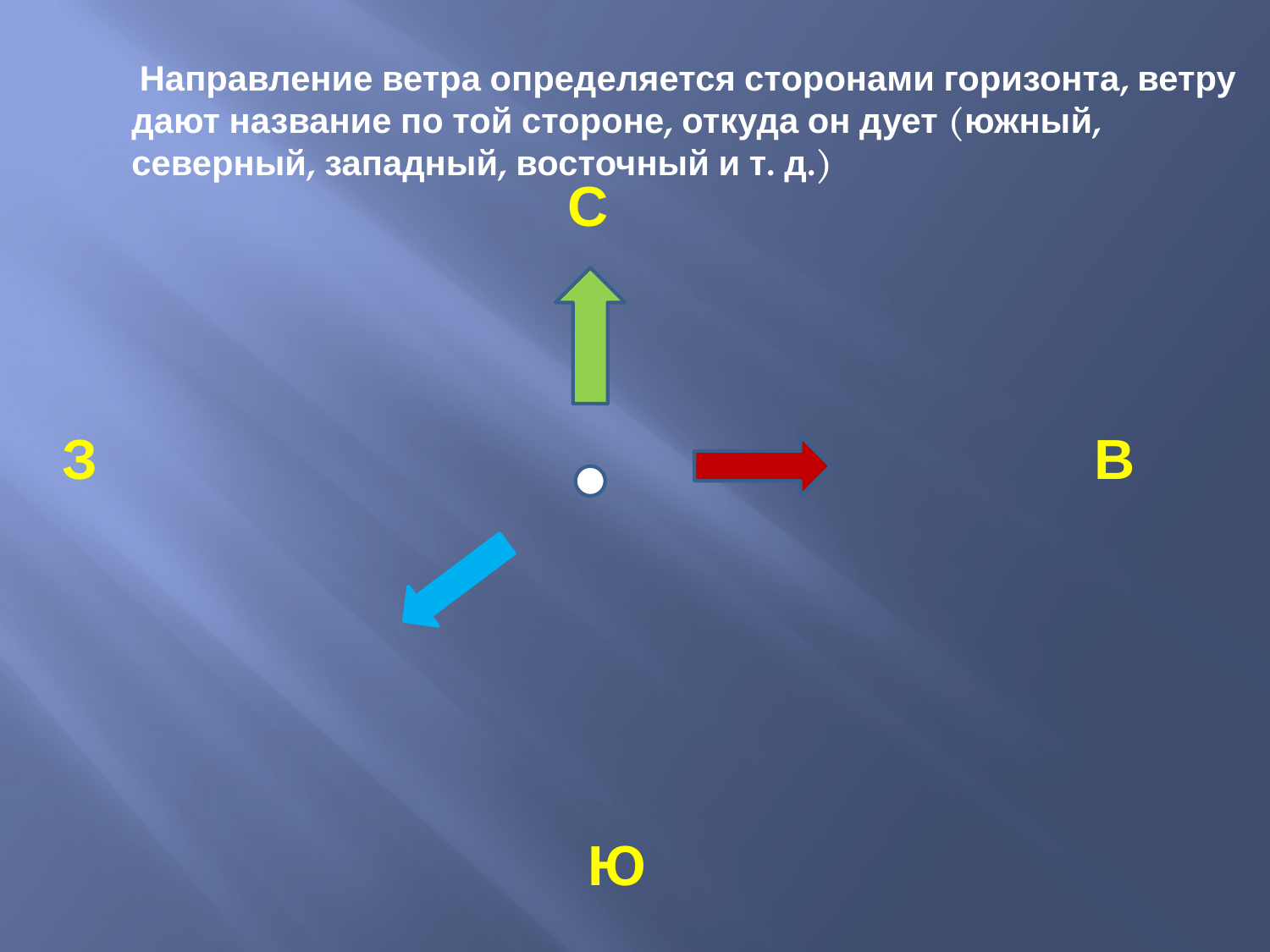

Направление ветра определяется сторонами горизонта, ветру дают название по той стороне, откуда он дует (южный, северный, западный, восточный и т. д.)
	    С

З
В

Ю